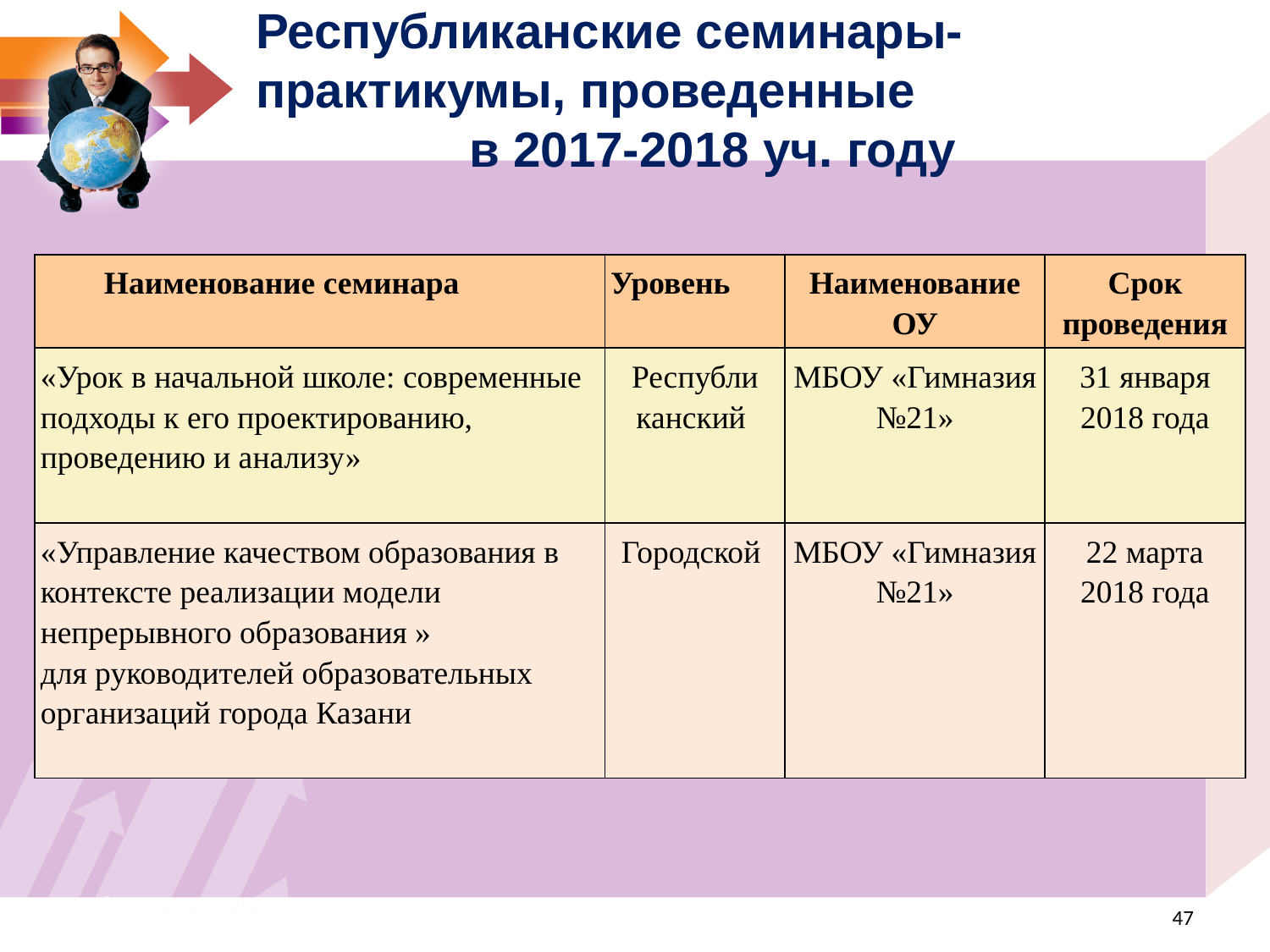

Республиканские семинары-практикумы, проведенные
в 2017-2018 уч. году

| Наименование семинара | Уровень | Наименование ОУ | Срок проведения |
| --- | --- | --- | --- |
| «Урок в начальной школе: современные подходы к его проектированию, проведению и анализу» | Республи канский | МБОУ «Гимназия №21» | 31 января 2018 года |
| «Управление качеством образования в контексте реализации модели непрерывного образования » для руководителей образовательных организаций города Казани | Городской | МБОУ «Гимназия №21» | 22 марта 2018 года |
47